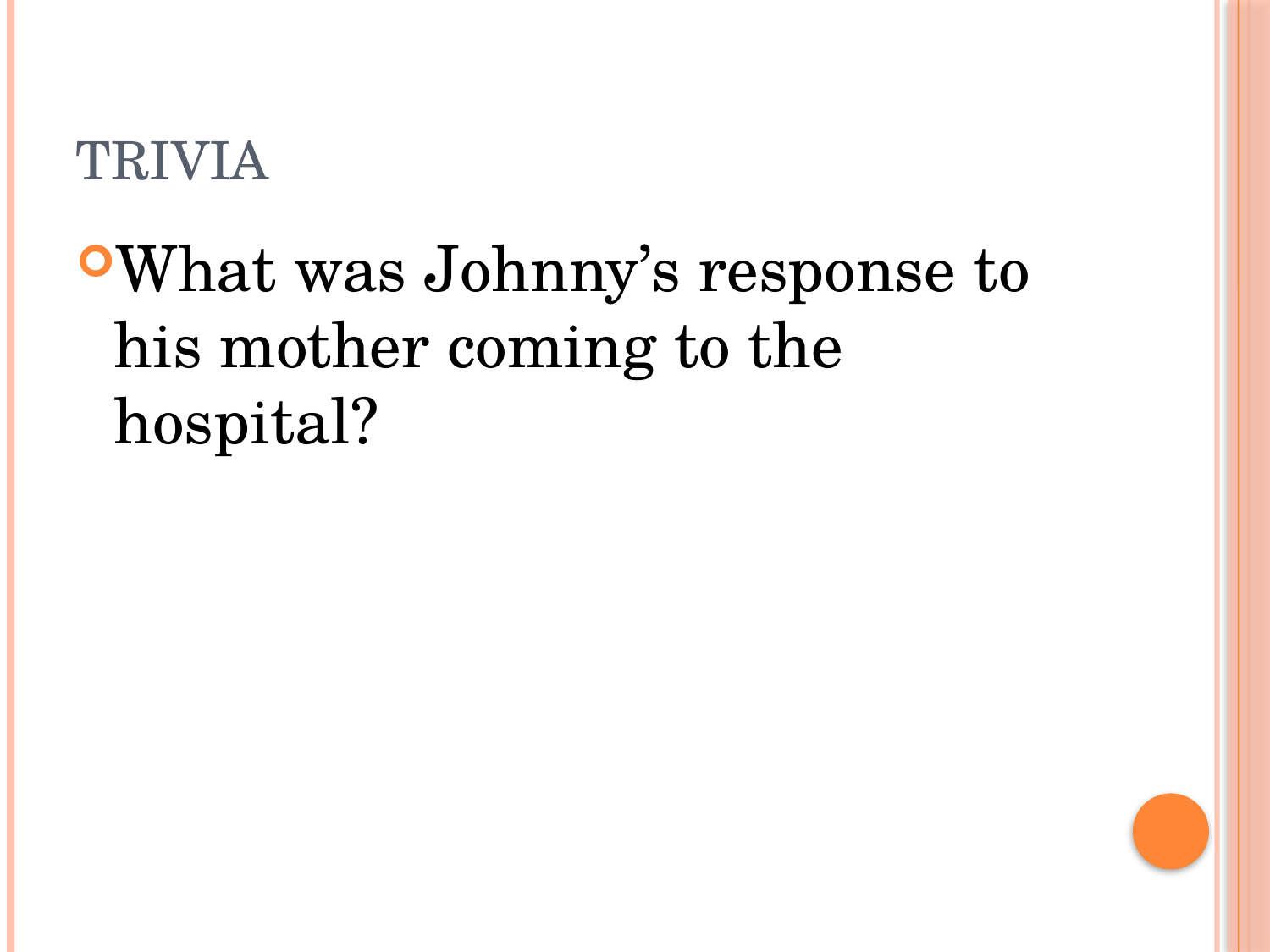

# Trivia
What was Johnny’s response to his mother coming to the hospital?